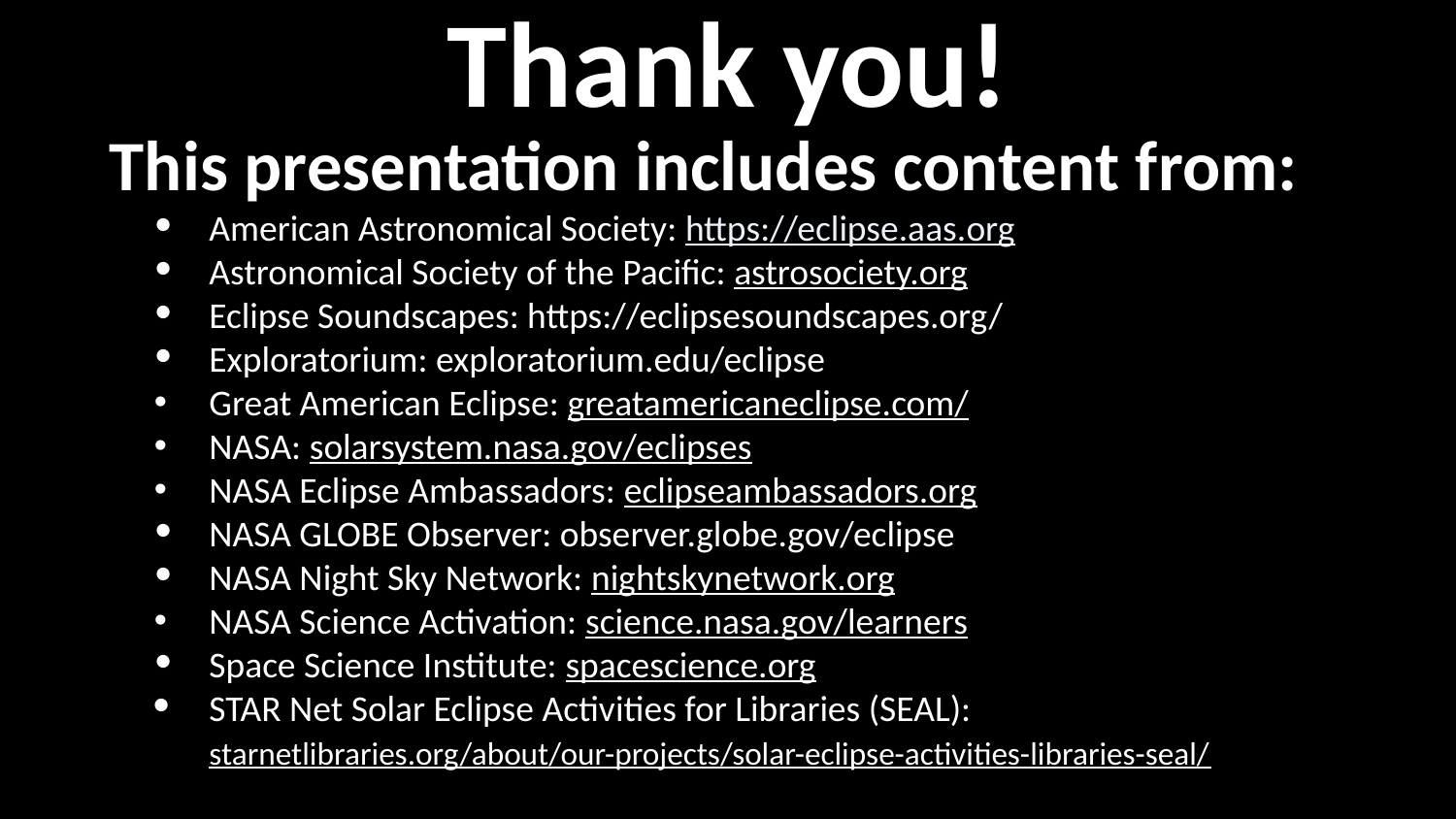

# Thank you!
This presentation includes content from:
American Astronomical Society: https://eclipse.aas.org
Astronomical Society of the Pacific: astrosociety.org
Eclipse Soundscapes: https://eclipsesoundscapes.org/
Exploratorium: exploratorium.edu/eclipse
Great American Eclipse: greatamericaneclipse.com/
NASA: solarsystem.nasa.gov/eclipses
NASA Eclipse Ambassadors: eclipseambassadors.org
NASA GLOBE Observer: observer.globe.gov/eclipse
NASA Night Sky Network: nightskynetwork.org
NASA Science Activation: science.nasa.gov/learners
Space Science Institute: spacescience.org
STAR Net Solar Eclipse Activities for Libraries (SEAL): starnetlibraries.org/about/our-projects/solar-eclipse-activities-libraries-seal/